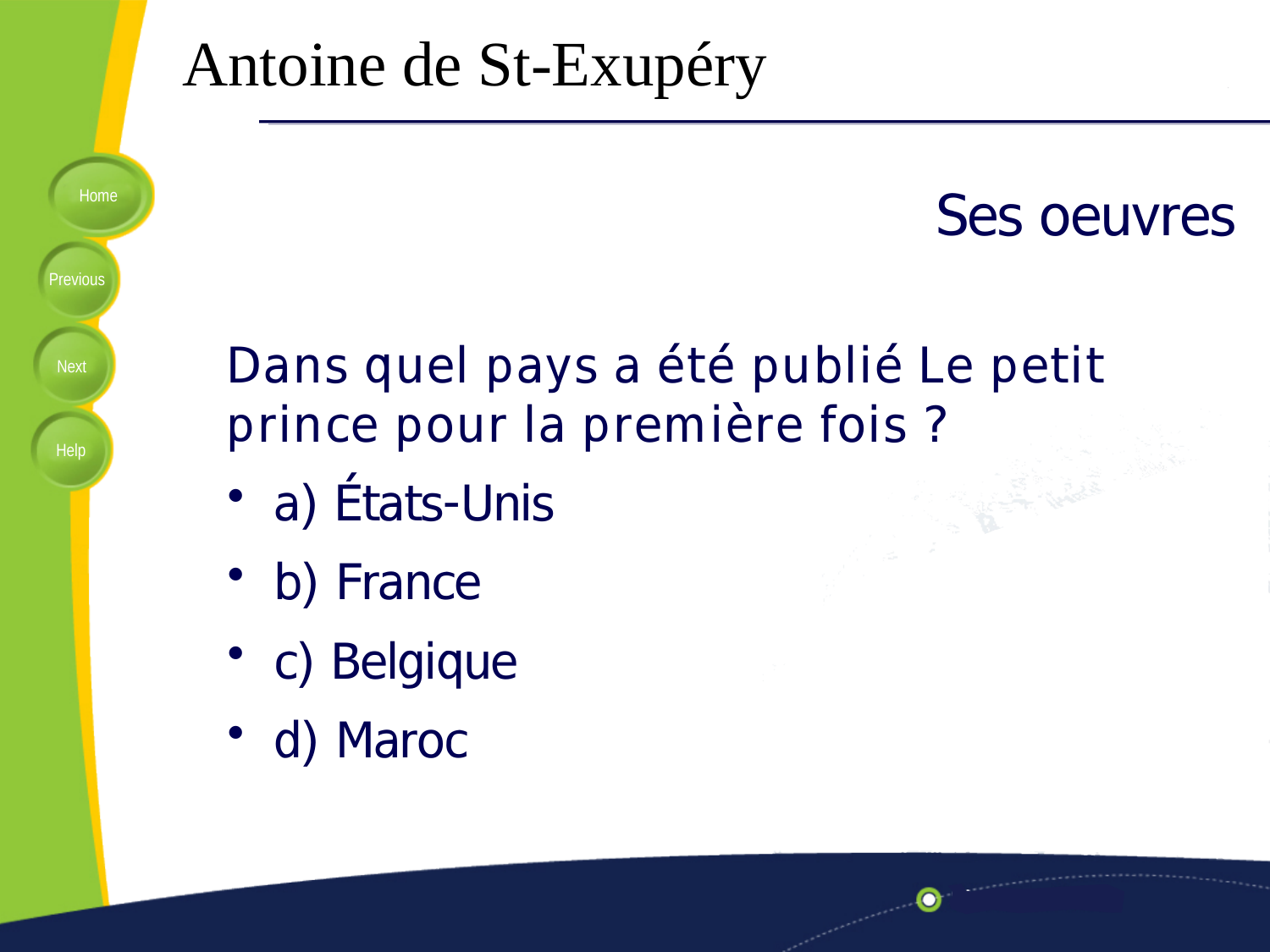

Antoine de St-Exupéry
# Ses oeuvres
Dans quel pays a été publié Le petit prince pour la première fois ?
a) États-Unis
b) France
c) Belgique
d) Maroc